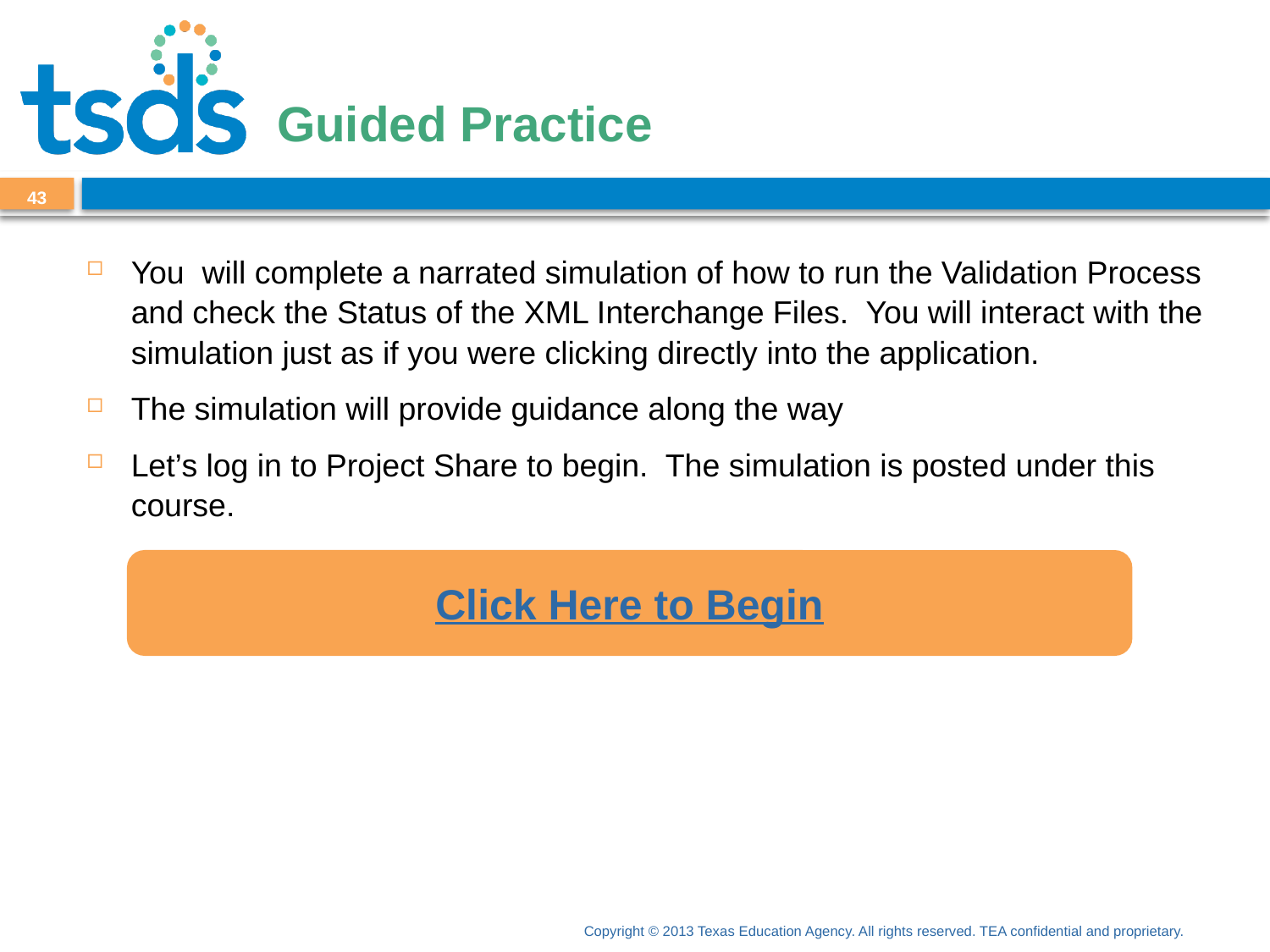

# Guided Practice
43
You  will complete a narrated simulation of how to run the Validation Process and check the Status of the XML Interchange Files.  You will interact with the simulation just as if you were clicking directly into the application.
The simulation will provide guidance along the way
Let’s log in to Project Share to begin.  The simulation is posted under this course.

Click Here to Begin